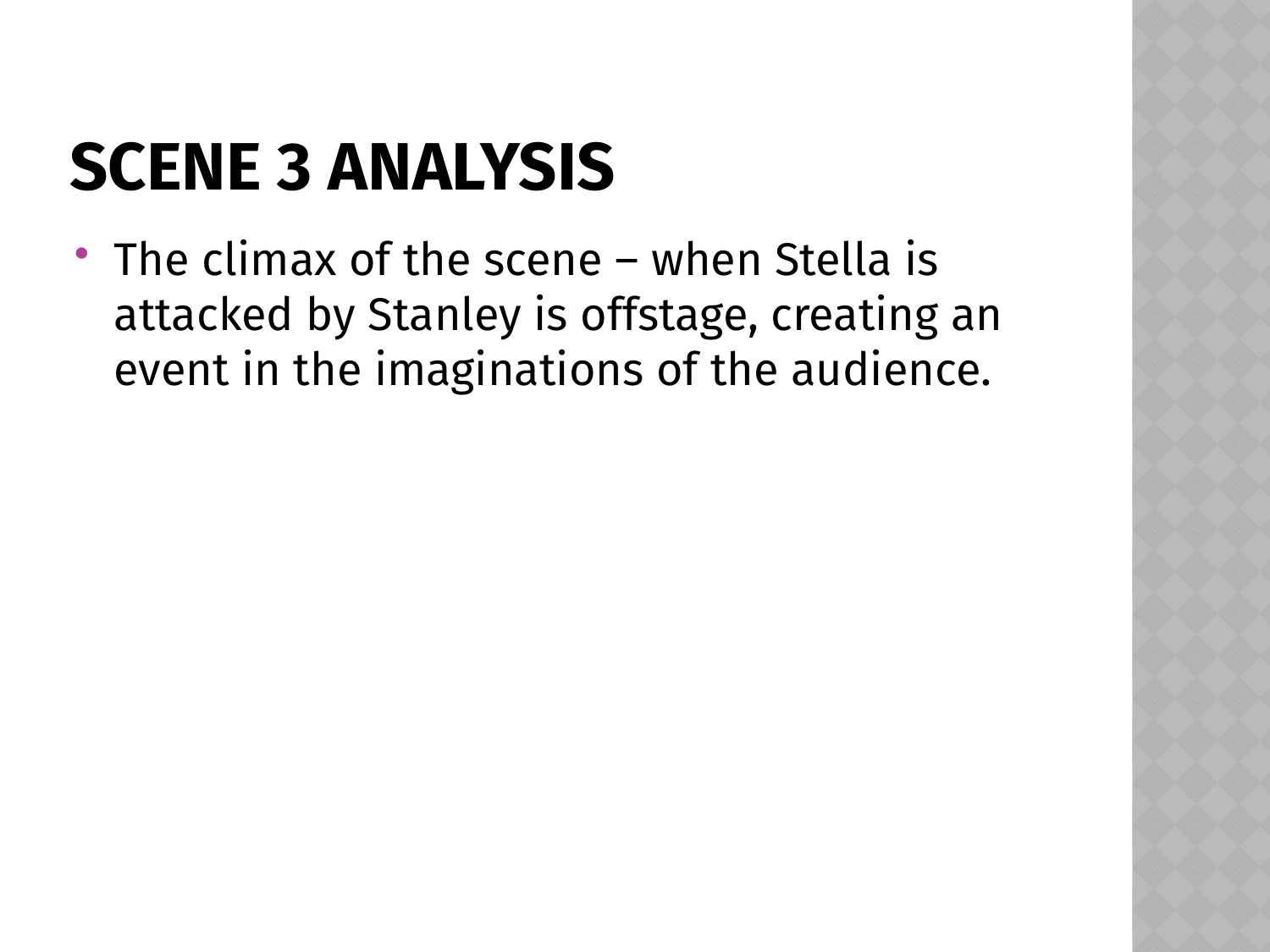

# Scene 3 analysis
The climax of the scene – when Stella is attacked by Stanley is offstage, creating an event in the imaginations of the audience.